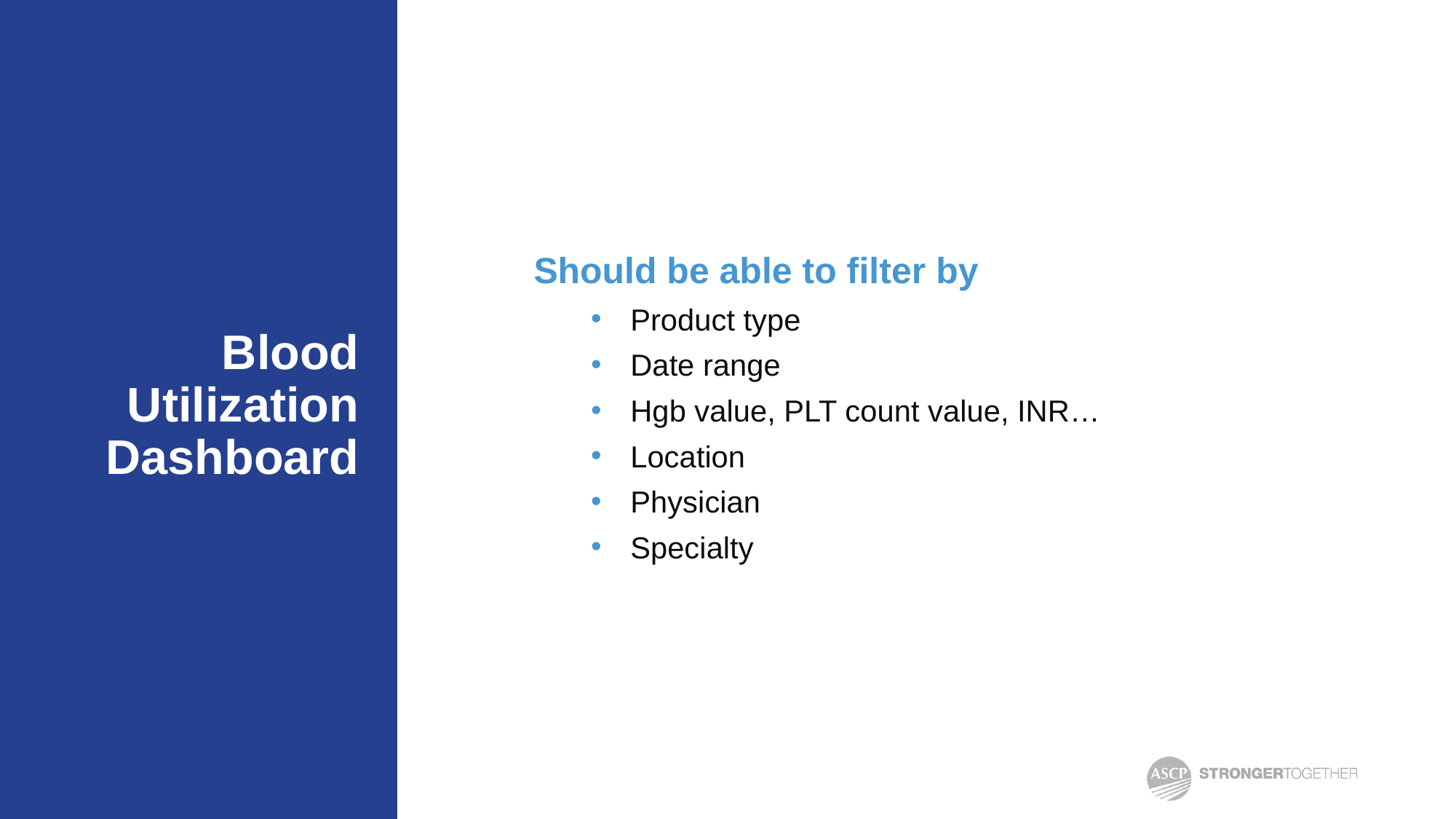

Should be able to filter by
Product type
Date range
Hgb value, PLT count value, INR…
Location
Physician
Specialty
# Blood Utilization Dashboard